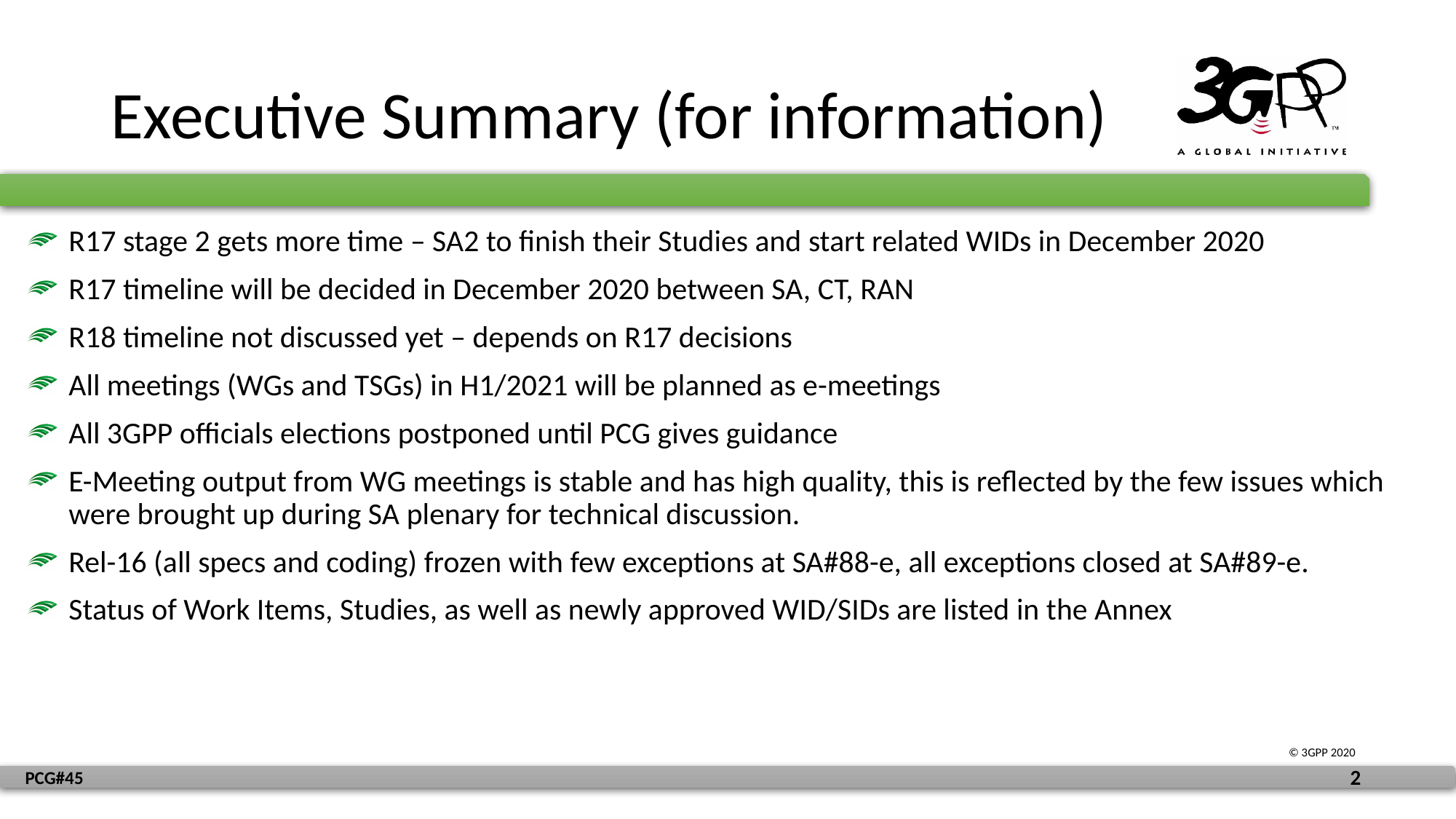

# Executive Summary (for information)
R17 stage 2 gets more time – SA2 to finish their Studies and start related WIDs in December 2020
R17 timeline will be decided in December 2020 between SA, CT, RAN
R18 timeline not discussed yet – depends on R17 decisions
All meetings (WGs and TSGs) in H1/2021 will be planned as e-meetings
All 3GPP officials elections postponed until PCG gives guidance
E-Meeting output from WG meetings is stable and has high quality, this is reflected by the few issues which were brought up during SA plenary for technical discussion.
Rel-16 (all specs and coding) frozen with few exceptions at SA#88-e, all exceptions closed at SA#89-e.
Status of Work Items, Studies, as well as newly approved WID/SIDs are listed in the Annex